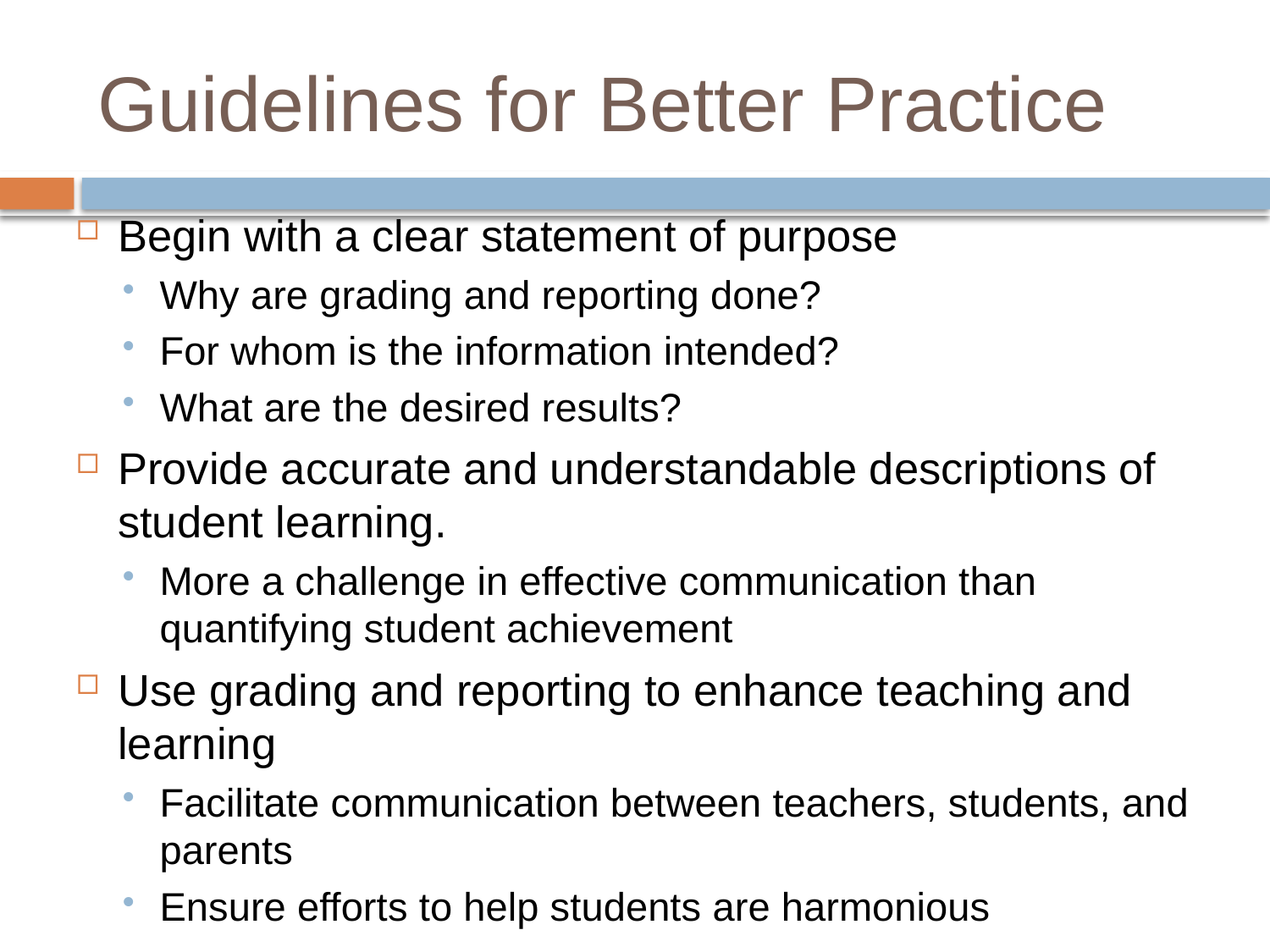

# Guidelines for Better Practice
Begin with a clear statement of purpose
Why are grading and reporting done?
For whom is the information intended?
What are the desired results?
Provide accurate and understandable descriptions of student learning.
More a challenge in effective communication than quantifying student achievement
Use grading and reporting to enhance teaching and learning
Facilitate communication between teachers, students, and parents
Ensure efforts to help students are harmonious